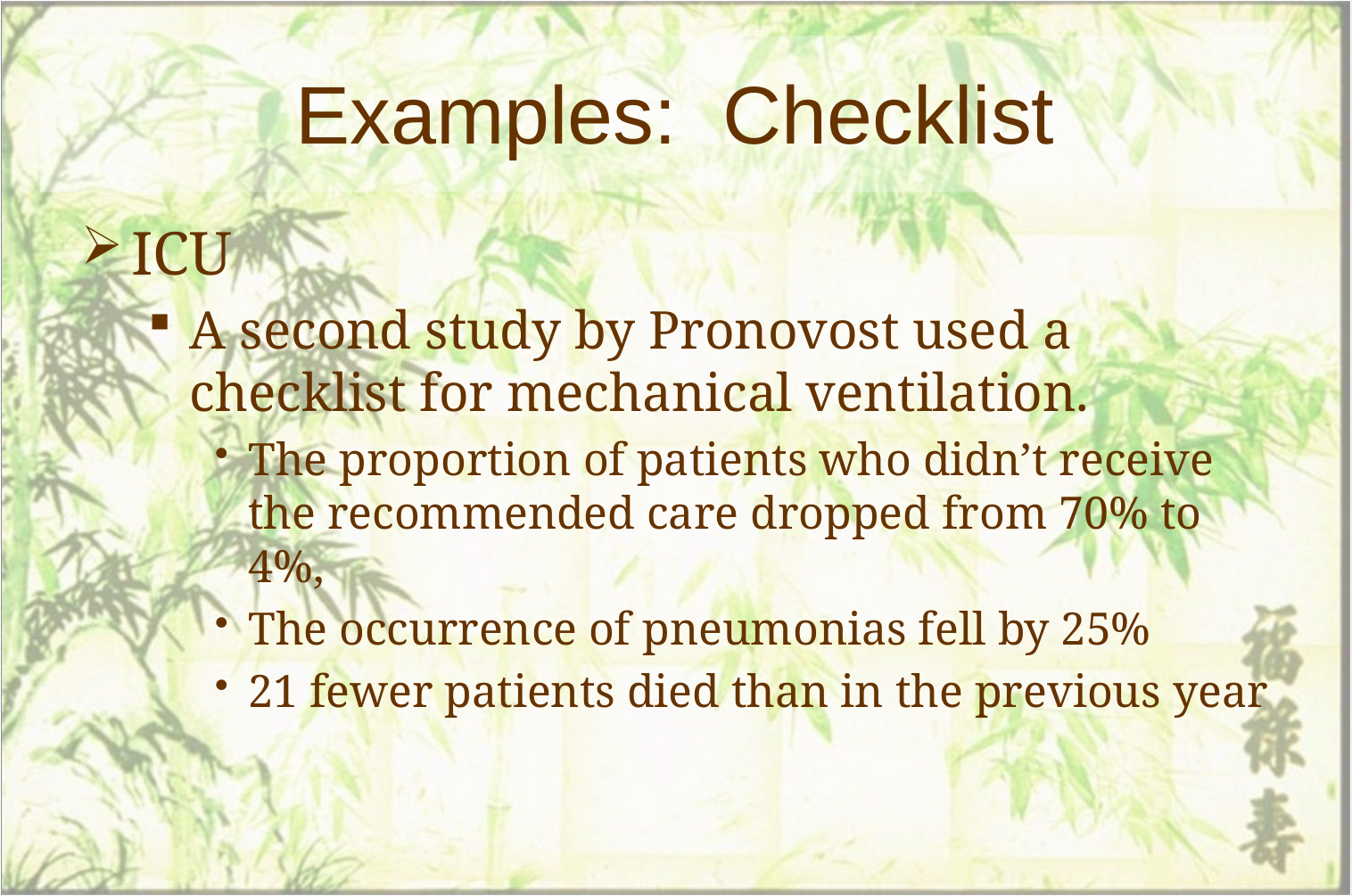

# Examples:  Checklist
ICU
A second study by Pronovost used a checklist for mechanical ventilation.
The proportion of patients who didn’t receive the recommended care dropped from 70% to 4%,
The occurrence of pneumonias fell by 25%
21 fewer patients died than in the previous year